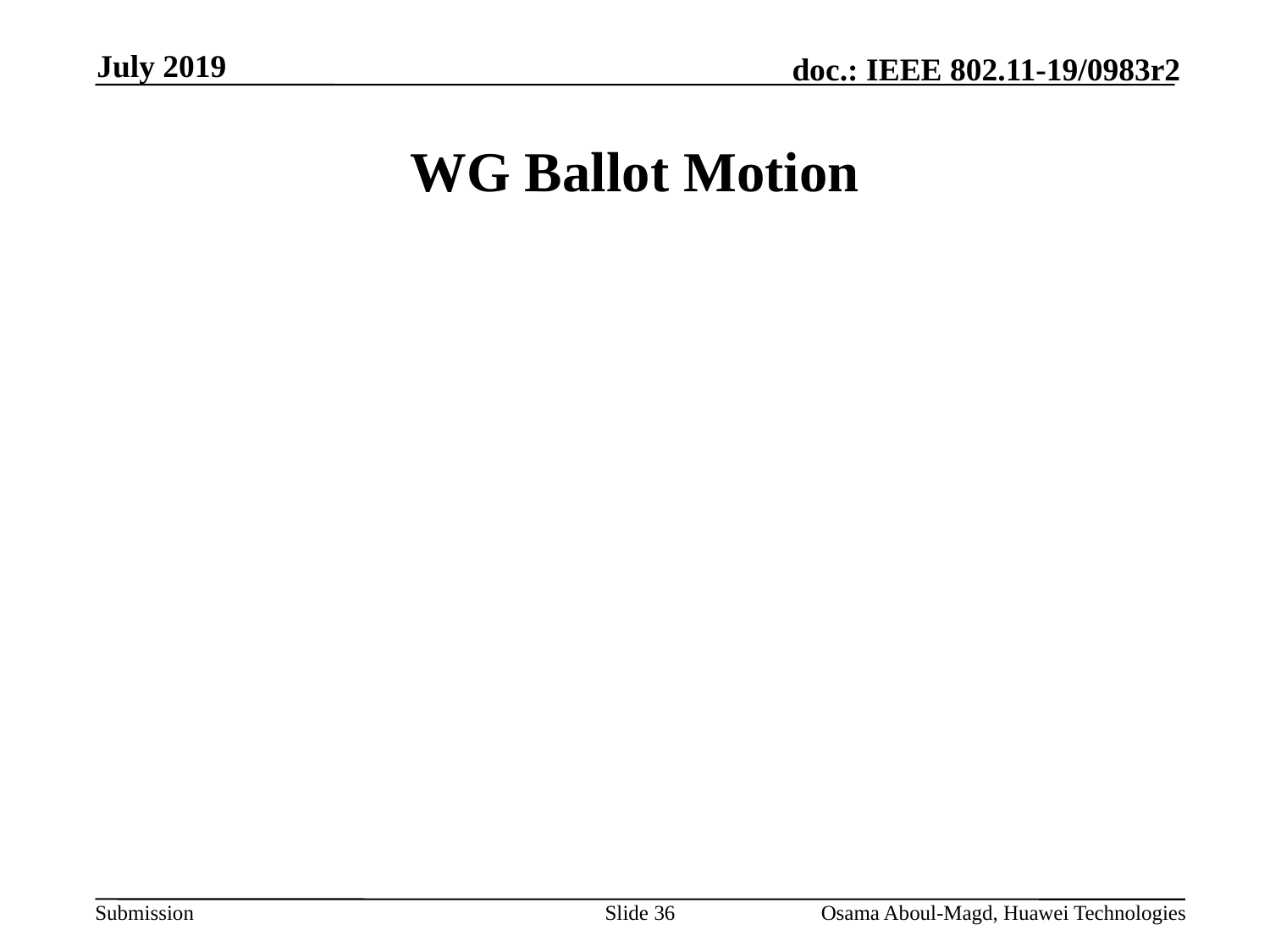

July 2019
# WG Ballot Motion

Slide 36
Osama Aboul-Magd, Huawei Technologies